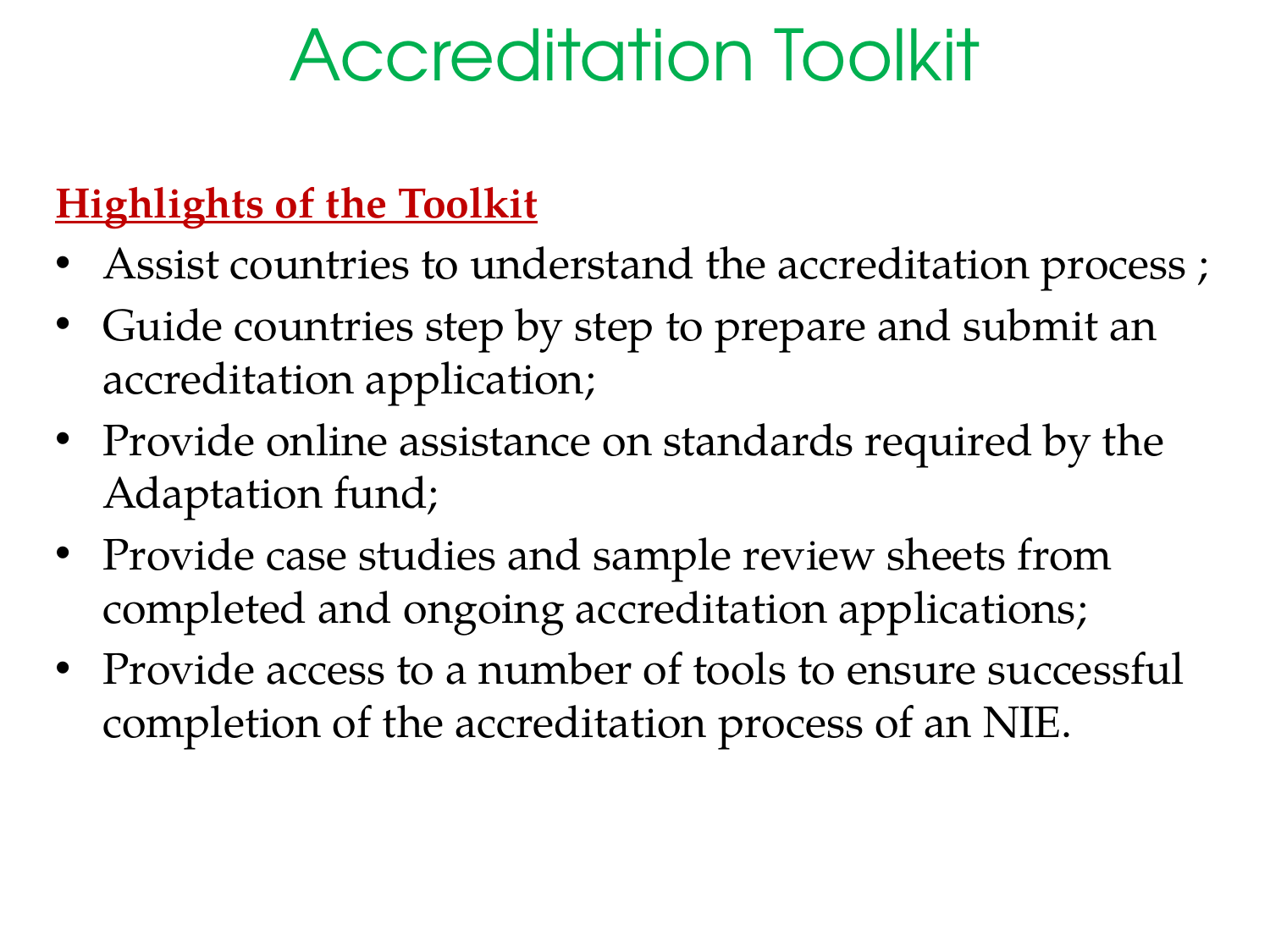

# Accreditation Toolkit
Highlights of the Toolkit
Assist countries to understand the accreditation process ;
Guide countries step by step to prepare and submit an accreditation application;
Provide online assistance on standards required by the Adaptation fund;
Provide case studies and sample review sheets from completed and ongoing accreditation applications;
Provide access to a number of tools to ensure successful completion of the accreditation process of an NIE.